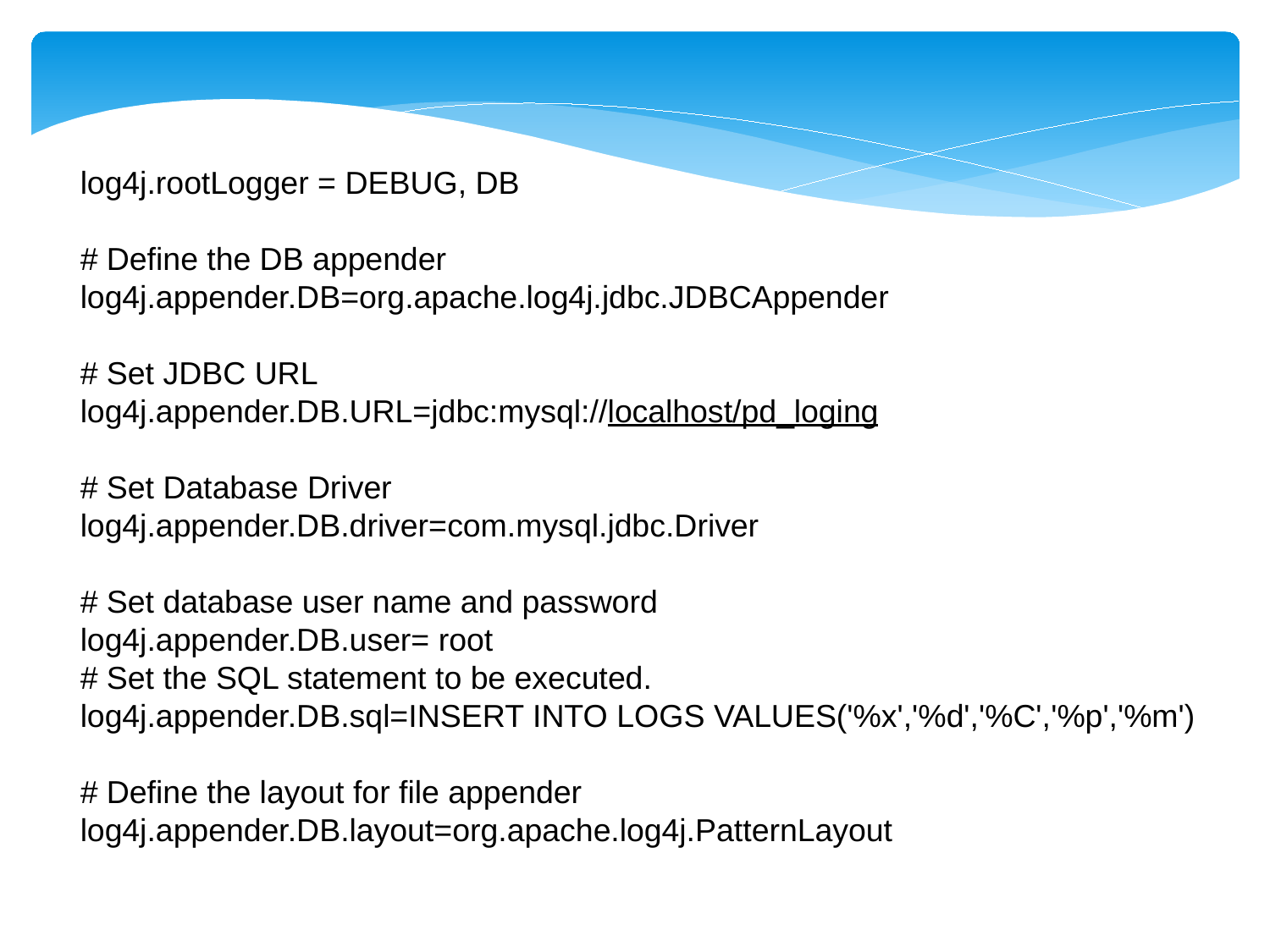

log4j.rootLogger = DEBUG, DB

# Define the DB appender
log4j.appender.DB=org.apache.log4j.jdbc.JDBCAppender

# Set JDBC URL
log4j.appender.DB.URL=jdbc:mysql://localhost/pd_loging

# Set Database Driver
log4j.appender.DB.driver=com.mysql.jdbc.Driver

# Set database user name and password
log4j.appender.DB.user= root
# Set the SQL statement to be executed.
log4j.appender.DB.sql=INSERT INTO LOGS VALUES('%x','%d','%C','%p','%m')

# Define the layout for file appender
log4j.appender.DB.layout=org.apache.log4j.PatternLayout